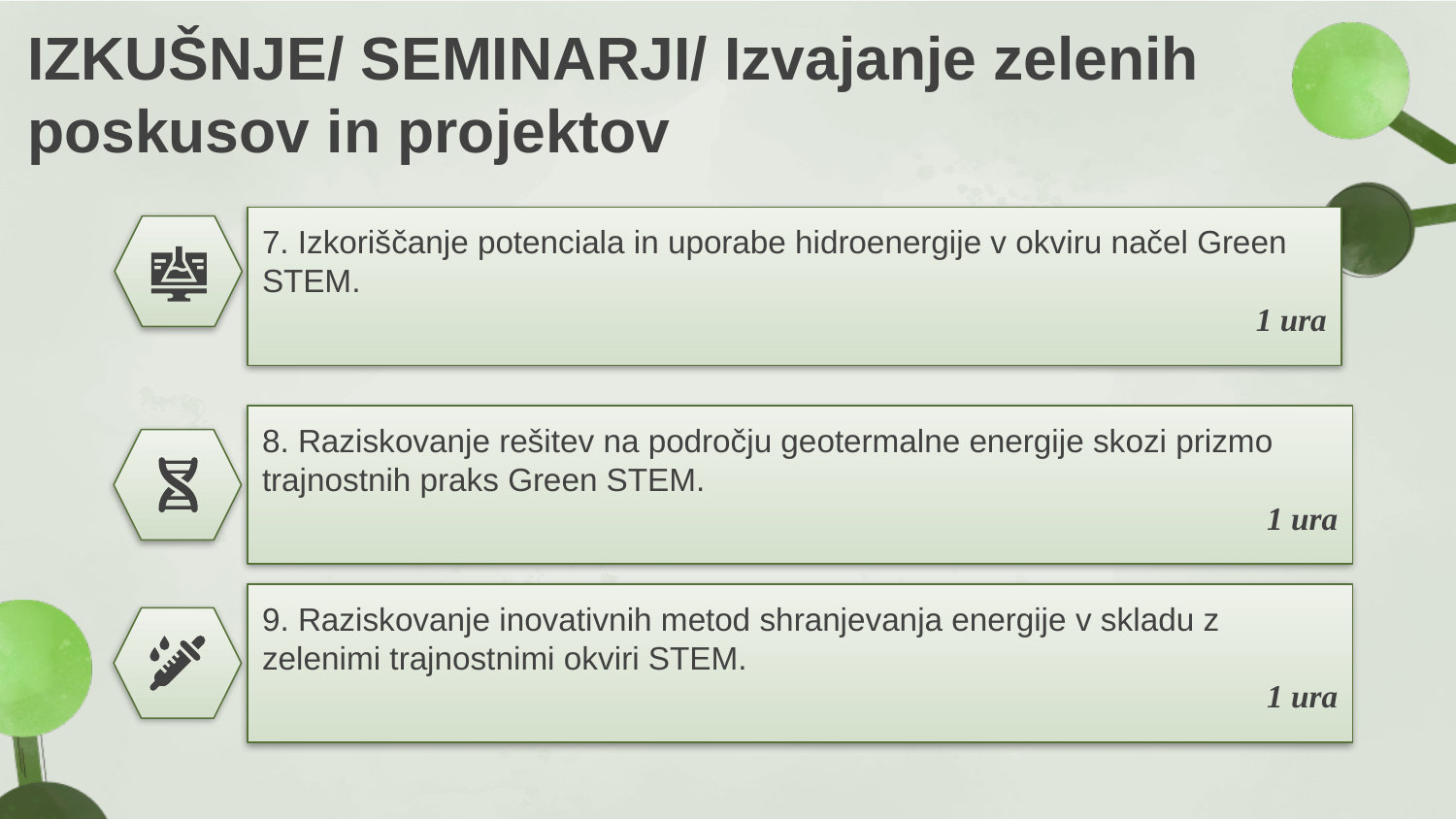

# IZKUŠNJE/ SEMINARJI/ Izvajanje zelenih poskusov in projektov
7. Izkoriščanje potenciala in uporabe hidroenergije v okviru načel Green STEM.
1 ura

8. Raziskovanje rešitev na področju geotermalne energije skozi prizmo trajnostnih praks Green STEM.
1 ura

9. Raziskovanje inovativnih metod shranjevanja energije v skladu z zelenimi trajnostnimi okviri STEM.
1 ura